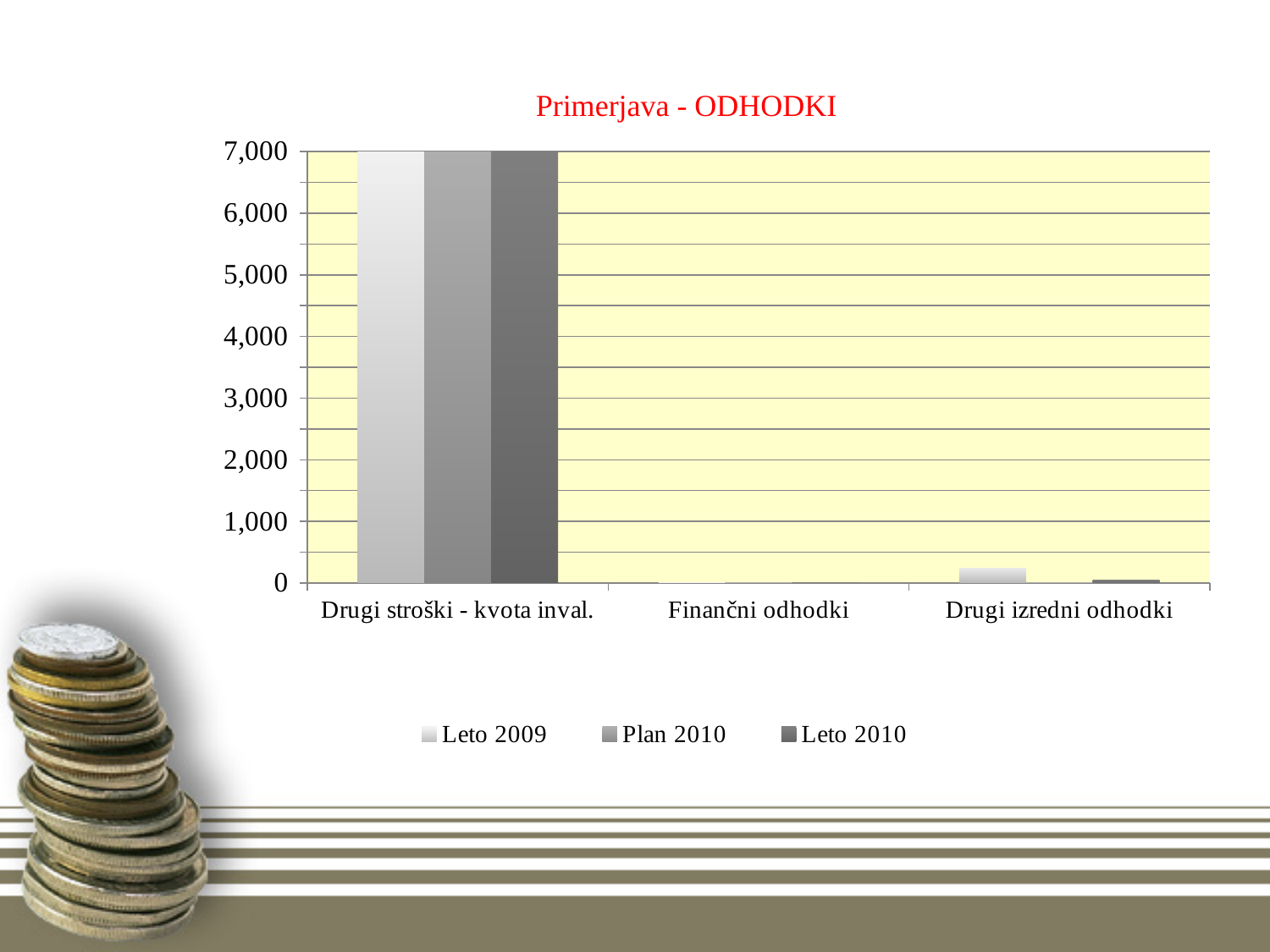

# Primerjava - ODHODKI

### Chart

| Category | Leto 2009 | Plan 2010 | Leto 2010 |
|---|---|---|---|
| Drugi stroški - kvota inval. | 13111.47 | 13321.25 | 20097.73 |
| Finančni odhodki | 6.09 | 6.1899999999999995 | 0.68 |
| Drugi izredni odhodki | 242.36 | 0.0 | 50.0 |